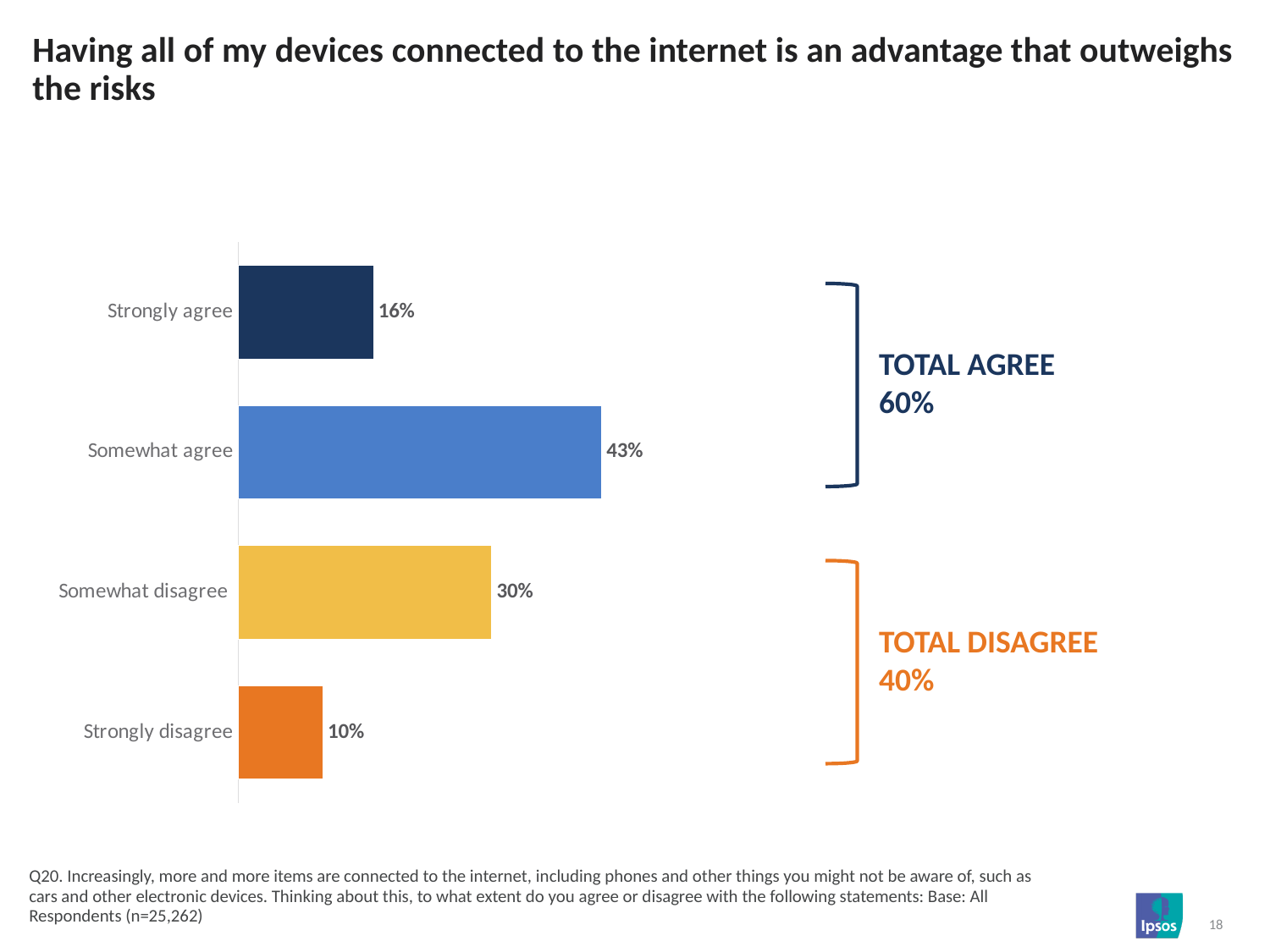

# Having all of my devices connected to the internet is an advantage that outweighs the risks

### Chart

| Category | Column1 |
|---|---|
| Strongly agree | 0.16 |
| Somewhat agree | 0.43 |
| Somewhat disagree  | 0.3 |
| Strongly disagree | 0.1 |
TOTAL AGREE
60%

TOTAL DISAGREE
40%
Q20. Increasingly, more and more items are connected to the internet, including phones and other things you might not be aware of, such as cars and other electronic devices. Thinking about this, to what extent do you agree or disagree with the following statements: Base: All Respondents (n=25,262)